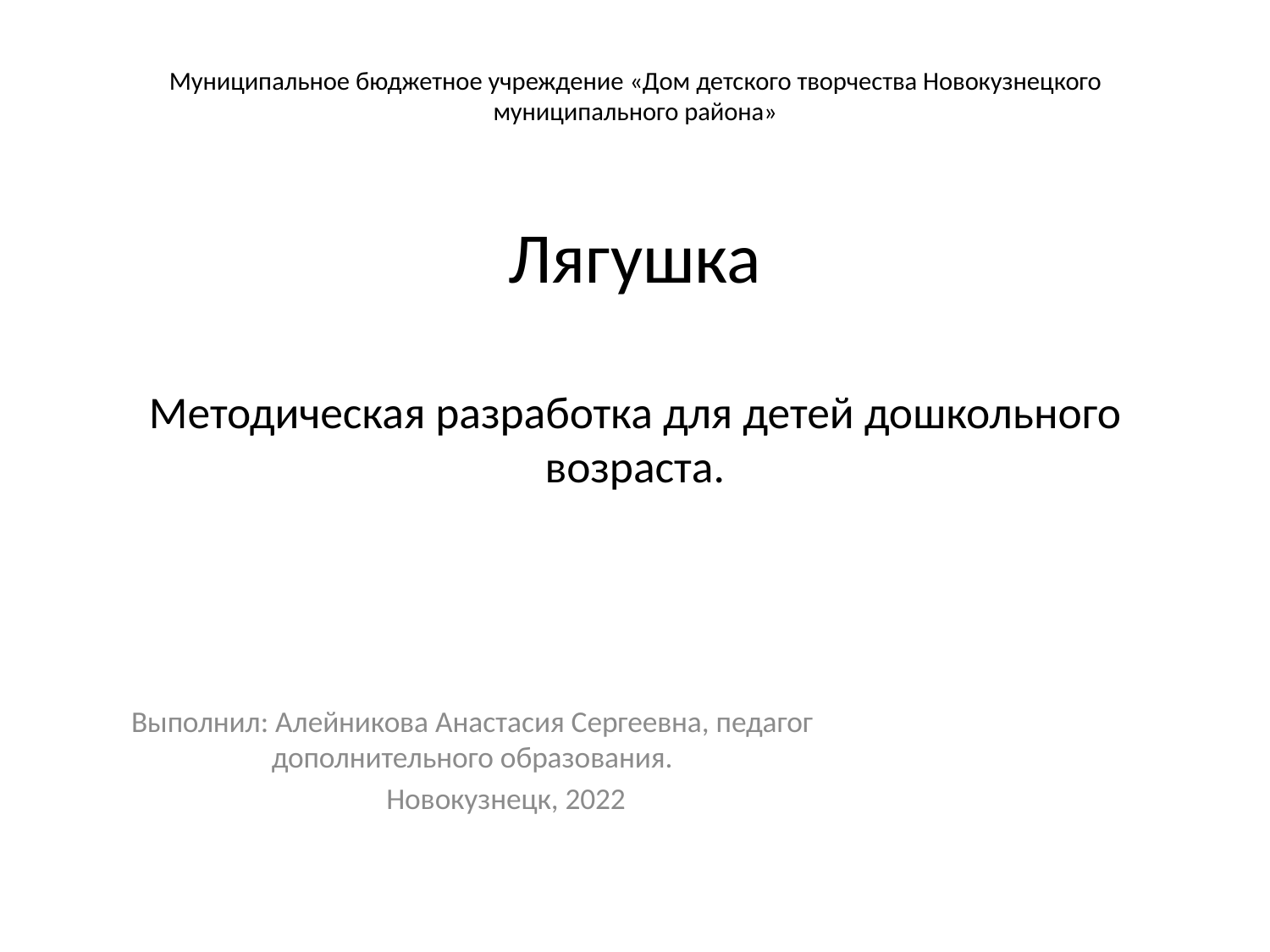

# Муниципальное бюджетное учреждение «Дом детского творчества Новокузнецкого муниципального района» Лягушка Методическая разработка для детей дошкольного возраста.
Выполнил: Алейникова Анастасия Сергеевна, педагог дополнительного образования.
			Новокузнецк, 2022